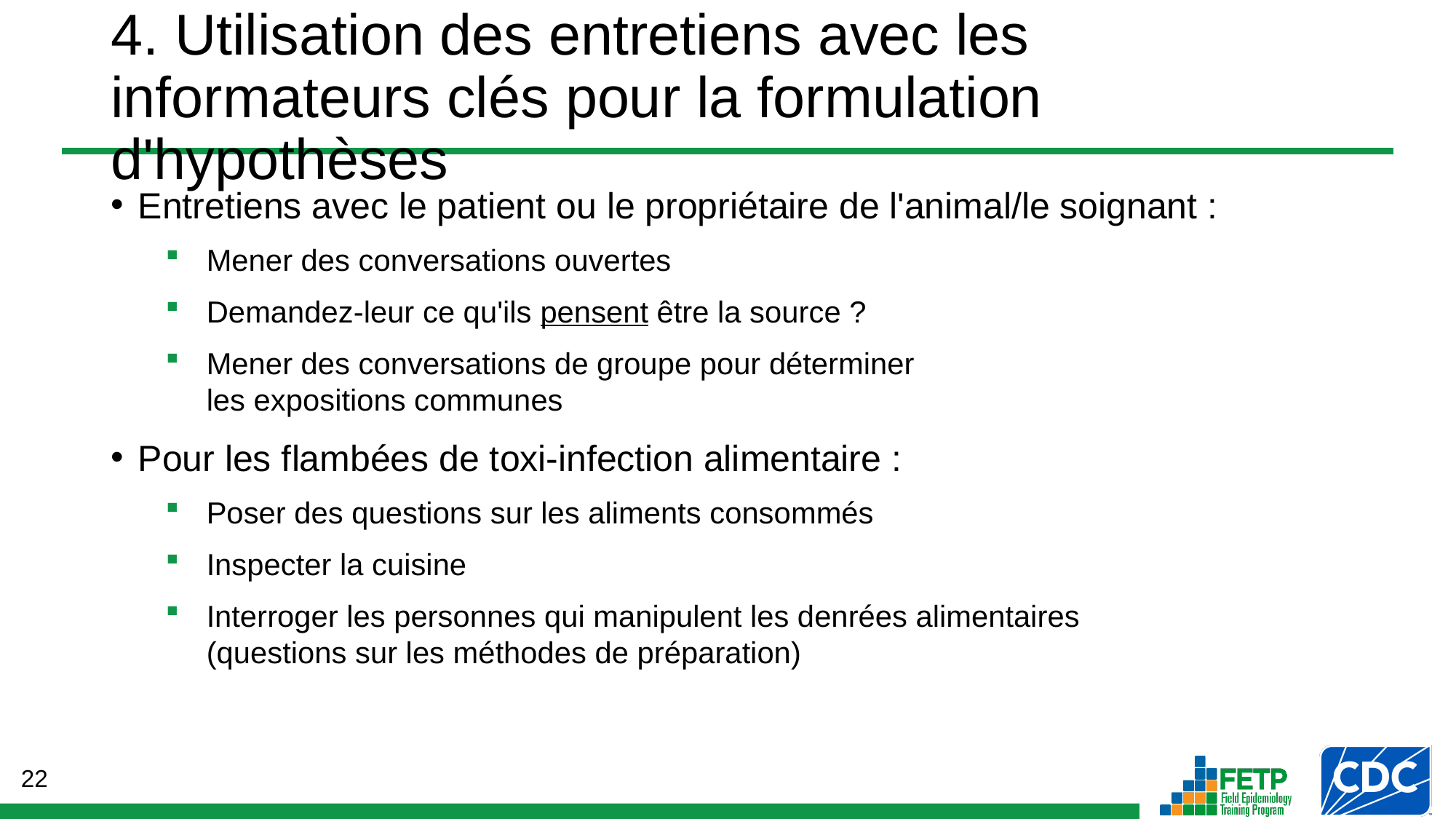

# 4. Utilisation des entretiens avec les informateurs clés pour la formulation d'hypothèses
Entretiens avec le patient ou le propriétaire de l'animal/le soignant :
Mener des conversations ouvertes
Demandez-leur ce qu'ils pensent être la source ?
Mener des conversations de groupe pour déterminer
les expositions communes
Pour les flambées de toxi-infection alimentaire :
Poser des questions sur les aliments consommés
Inspecter la cuisine
Interroger les personnes qui manipulent les denrées alimentaires
(questions sur les méthodes de préparation)